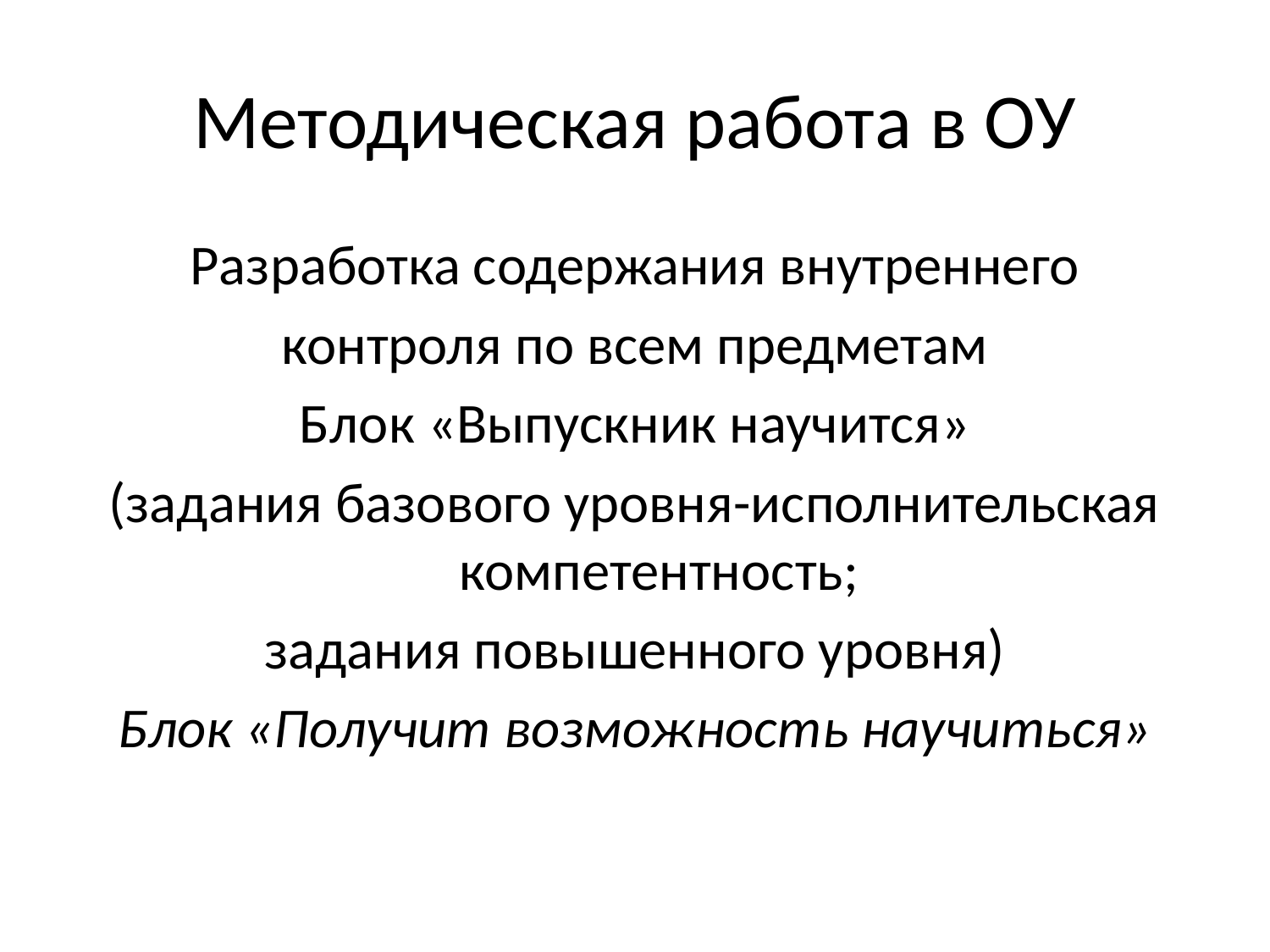

# Методическая работа в ОУ
Разработка содержания внутреннего
контроля по всем предметам
Блок «Выпускник научится»
(задания базового уровня-исполнительская компетентность;
задания повышенного уровня)
Блок «Получит возможность научиться»